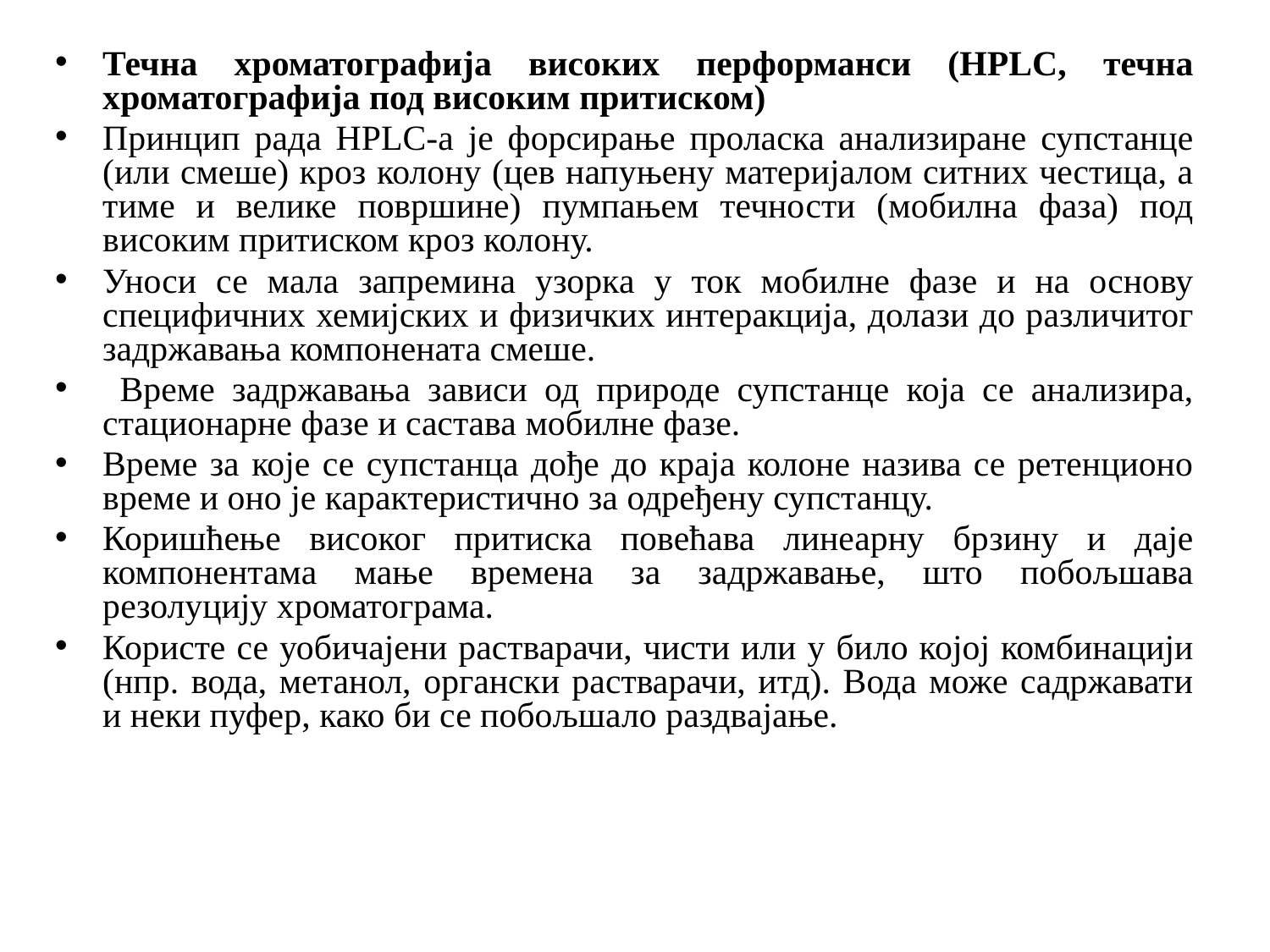

Течна хроматографија високих перформанси (HPLC, течна хроматографија под високим притиском)
Принцип рада HPLC-а је форсирање проласка анализиране супстанце (или смеше) кроз колону (цев напуњену материјалом ситних честица, а тиме и велике површине) пумпањем течности (мобилна фаза) под високим притиском кроз колону.
Уноси се мала запремина узорка у ток мобилне фазе и на основу специфичних хемијских и физичких интеракција, долази до различитог задржавања компонената смеше.
 Време задржавања зависи од природе супстанце која се анализира, стационарне фазе и састава мобилне фазе.
Време за које се супстанца дође до краја колоне назива се ретенционо време и оно је карактеристично за одређену супстанцу.
Коришћење високог притиска повећава линеарну брзину и даје компонентама мање времена за задржавање, што побољшава резолуцију хроматограма.
Користе се уобичајени растварачи, чисти или у било којој комбинацији (нпр. вода, метанол, органски растварачи, итд). Вода може садржавати и неки пуфер, како би се побољшало раздвајање.